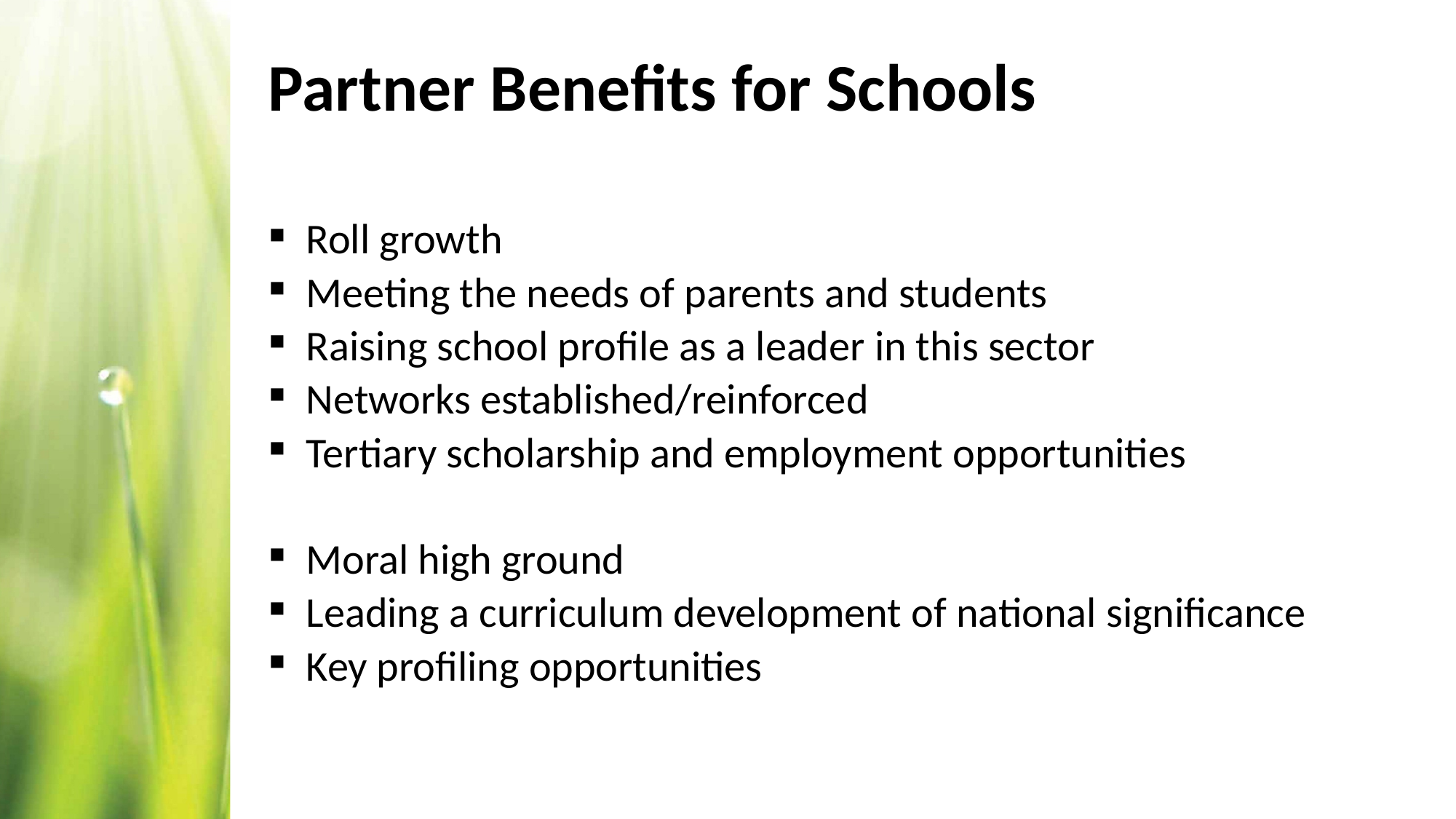

# Partner Benefits for Schools
Roll growth
Meeting the needs of parents and students
Raising school profile as a leader in this sector
Networks established/reinforced
Tertiary scholarship and employment opportunities

Moral high ground
Leading a curriculum development of national significance
Key profiling opportunities